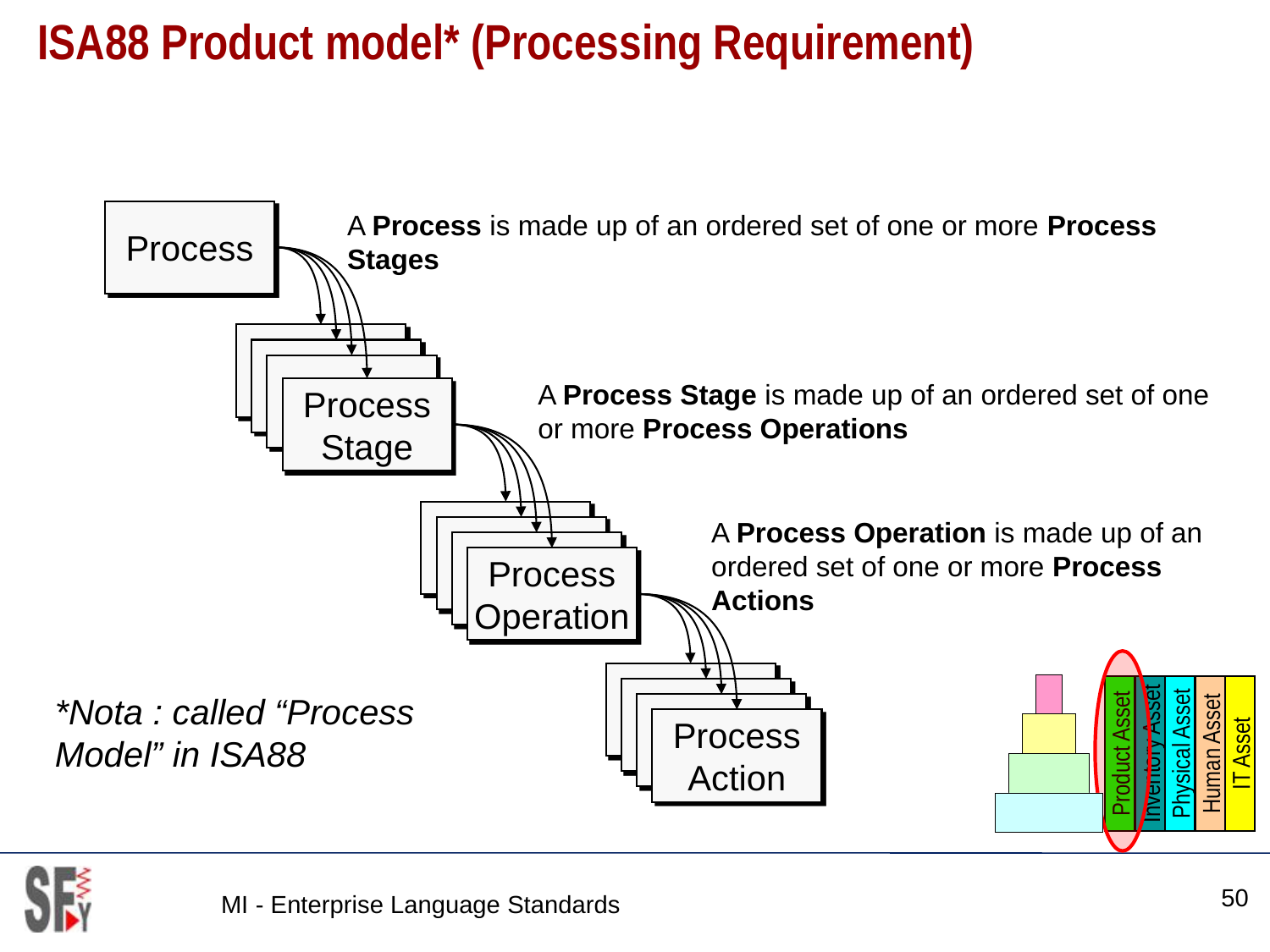

# ISA88 Product model* (Processing Requirement)
Process
A Process is made up of an ordered set of one or more Process Stages

A Process Stage is made up of an ordered set of one or more Process Operations
Process
Stage

A Process Operation is made up of an ordered set of one or more Process Actions

Process
Operation
Product Asset
Inventory Asset
Physical Asset
Human Asset
IT Asset

*Nota : called “Process Model” in ISA88

Process
Action
50
MI - Enterprise Language Standards